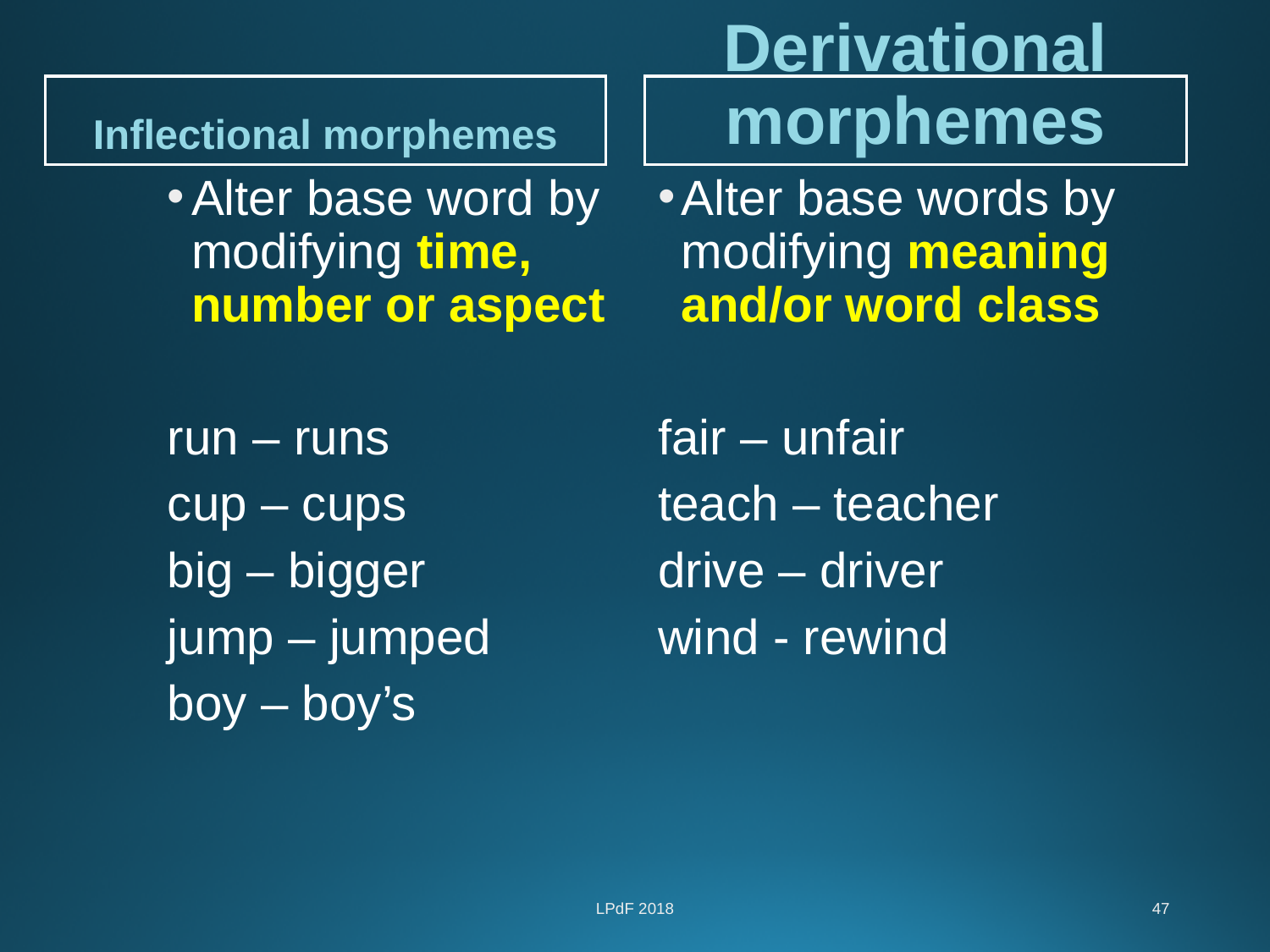

#
Inflectional morphemes
Derivational morphemes
Alter base word by modifying time, number or aspect

run – runs
cup – cups
big – bigger
jump – jumped
boy – boy’s
Alter base words by modifying meaning and/or word class

fair – unfair
teach – teacher
drive – driver
wind - rewind
LPdF 2018
47